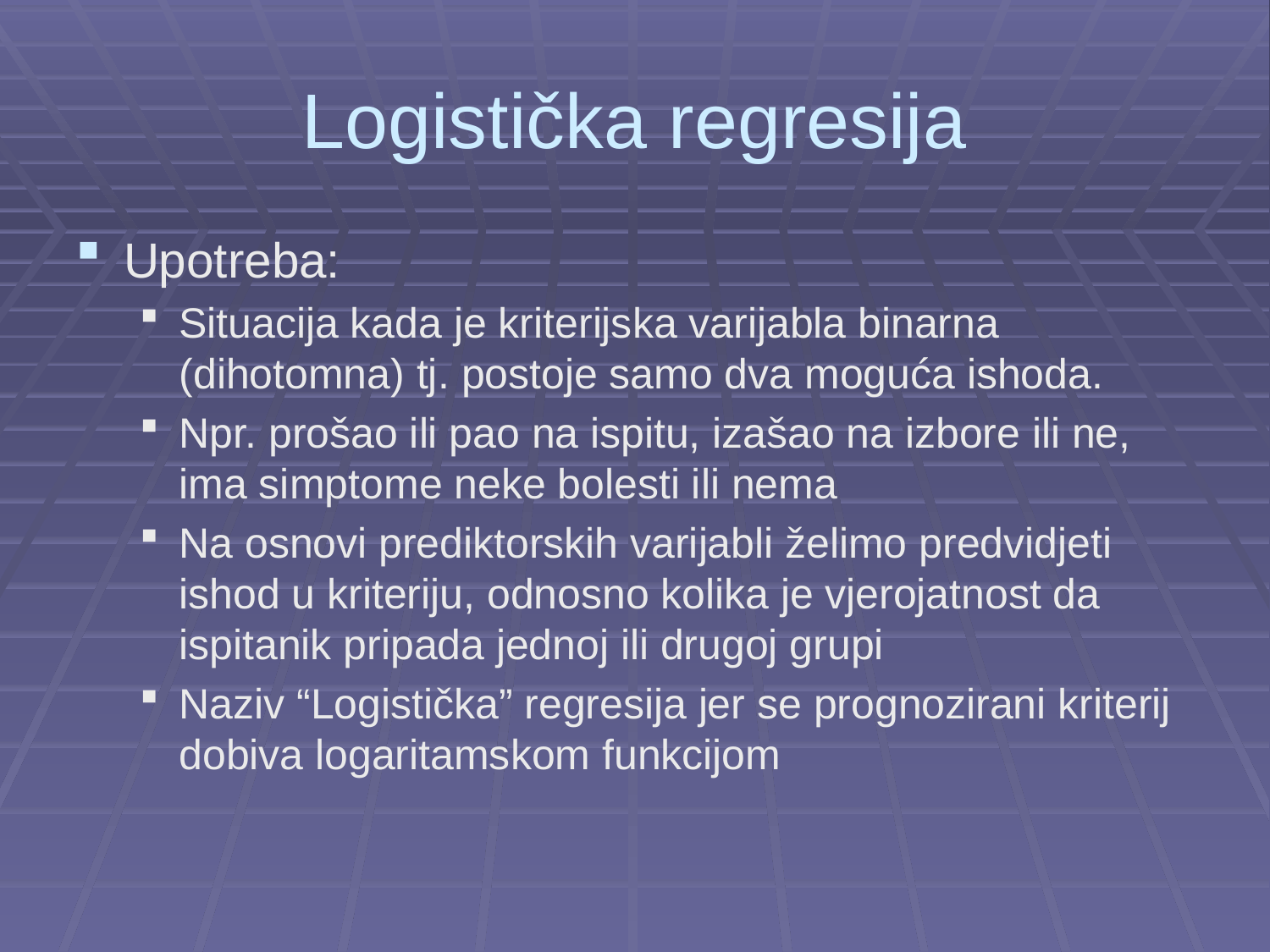

# Logistička regresija
Upotreba:
Situacija kada je kriterijska varijabla binarna (dihotomna) tj. postoje samo dva moguća ishoda.
Npr. prošao ili pao na ispitu, izašao na izbore ili ne, ima simptome neke bolesti ili nema
Na osnovi prediktorskih varijabli želimo predvidjeti ishod u kriteriju, odnosno kolika je vjerojatnost da ispitanik pripada jednoj ili drugoj grupi
Naziv “Logistička” regresija jer se prognozirani kriterij dobiva logaritamskom funkcijom